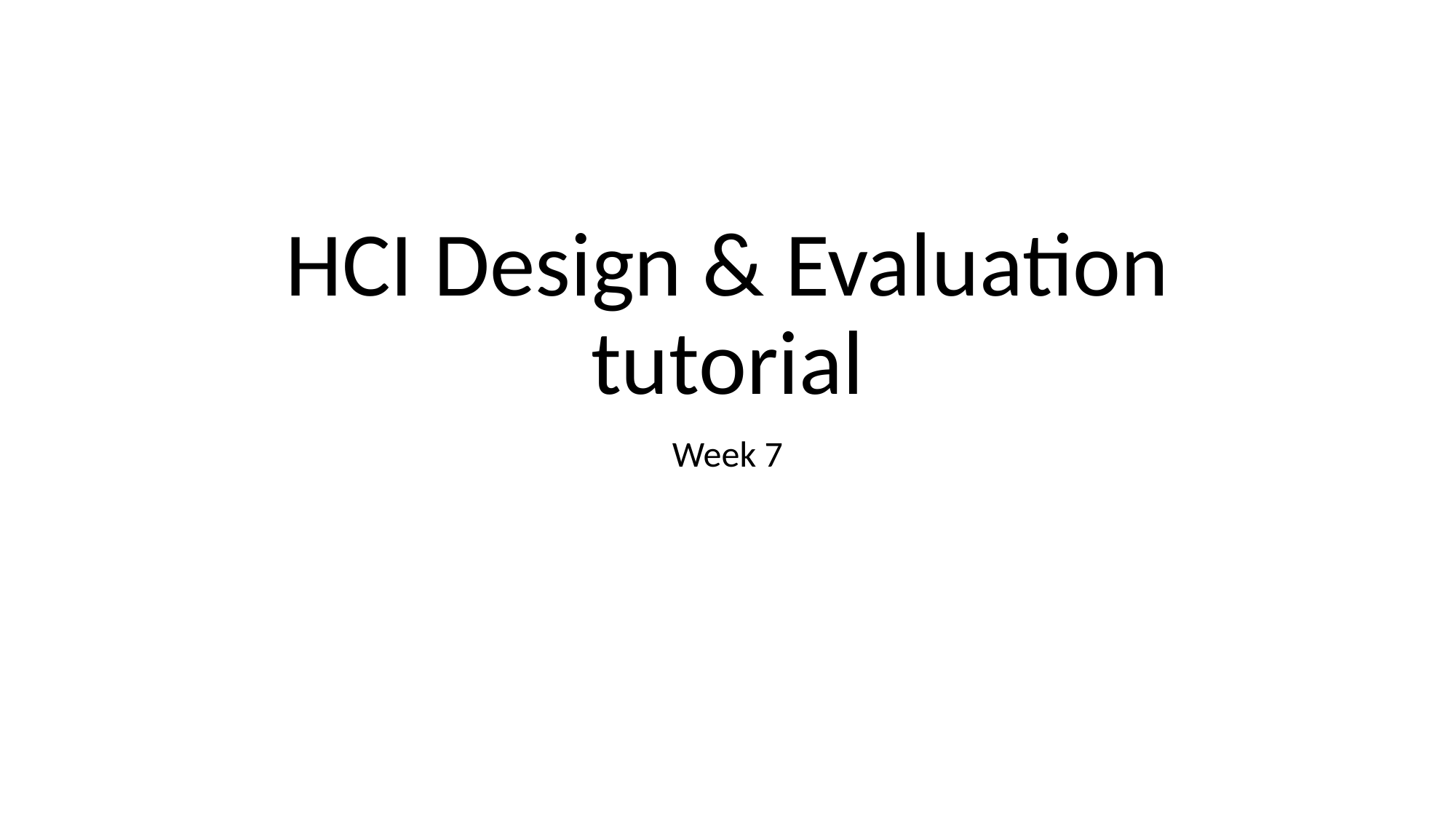

# HCI Design & Evaluation tutorial
Week 7